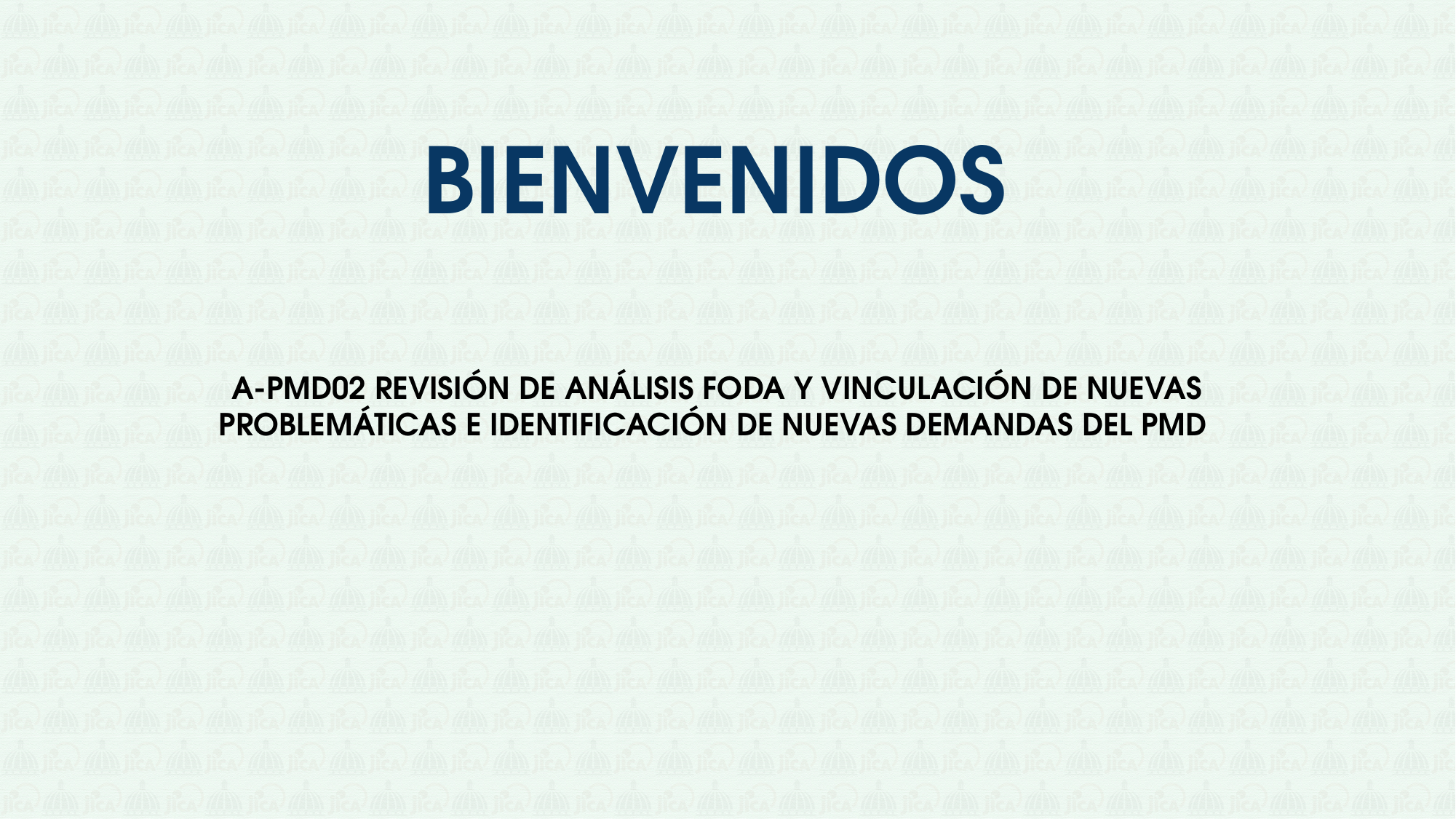

BIENVENIDOS
A-PMD02 REVISIÓN DE ANÁLISIS FODA Y VINCULACIÓN DE NUEVAS PROBLEMÁTICAS E IDENTIFICACIÓN DE NUEVAS DEMANDAS DEL PMD